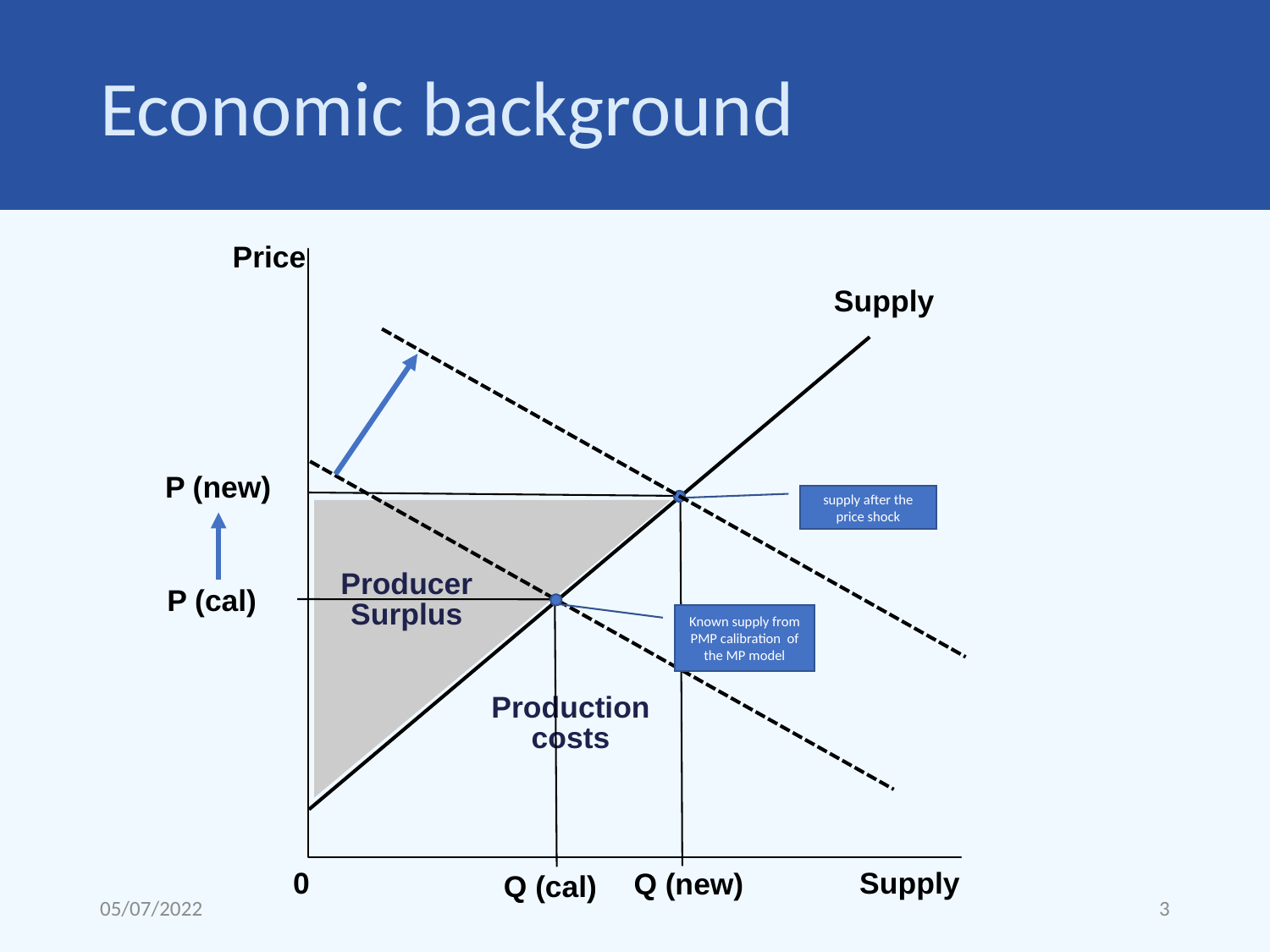

# Economic background
Price

Supply

P (new)

supply after the price shock

Producer Surplus
P (cal)

Known supply from PMP calibration  of the MP model
Production costs

0
Supply
Q (new)
Q (cal)
05/07/2022
3